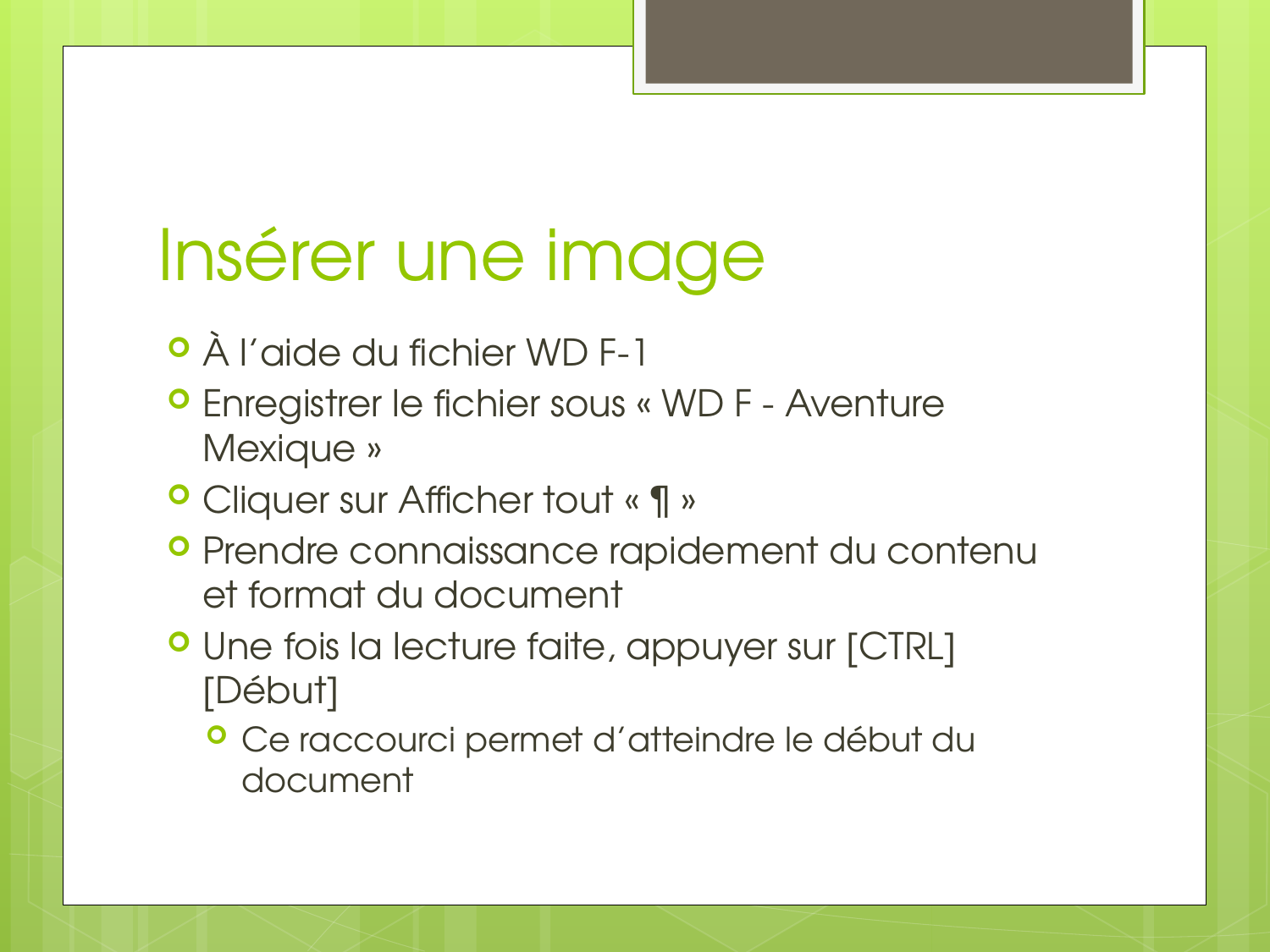

# Insérer une image
À l’aide du fichier WD F-1
Enregistrer le fichier sous « WD F - Aventure Mexique »
Cliquer sur Afficher tout « ¶ »
Prendre connaissance rapidement du contenu et format du document
Une fois la lecture faite, appuyer sur [CTRL][Début]
Ce raccourci permet d’atteindre le début du document